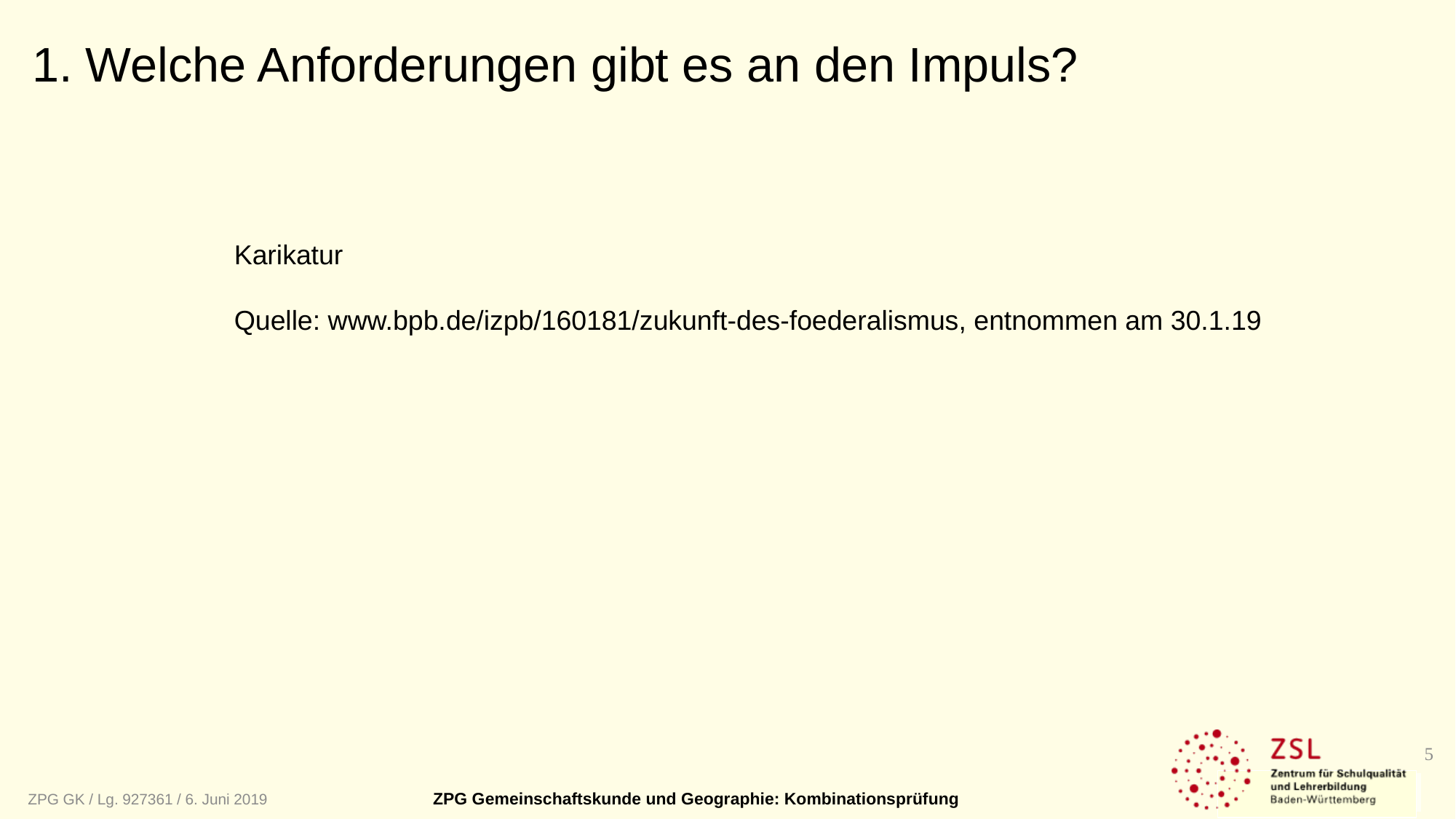

1. Welche Anforderungen gibt es an den Impuls?
Karikatur

Quelle: www.bpb.de/izpb/160181/zukunft-des-foederalismus, entnommen am 30.1.19
5
ZPG GK / Lg. 927361 / 6. Juni 2019